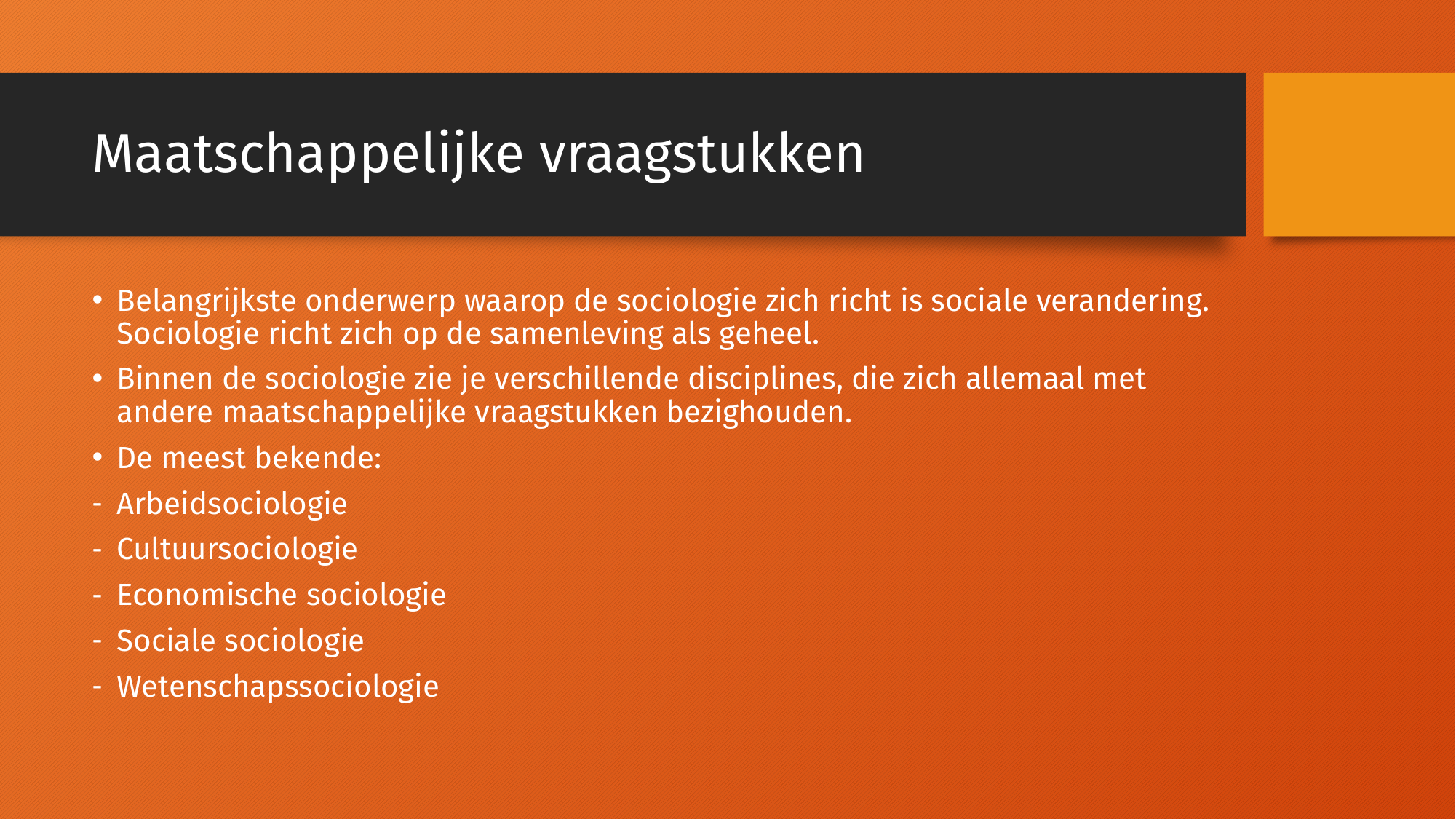

# Maatschappelijke vraagstukken
Belangrijkste onderwerp waarop de sociologie zich richt is sociale verandering. Sociologie richt zich op de samenleving als geheel.
Binnen de sociologie zie je verschillende disciplines, die zich allemaal met andere maatschappelijke vraagstukken bezighouden.
De meest bekende:
Arbeidsociologie
Cultuursociologie
Economische sociologie
Sociale sociologie
Wetenschapssociologie